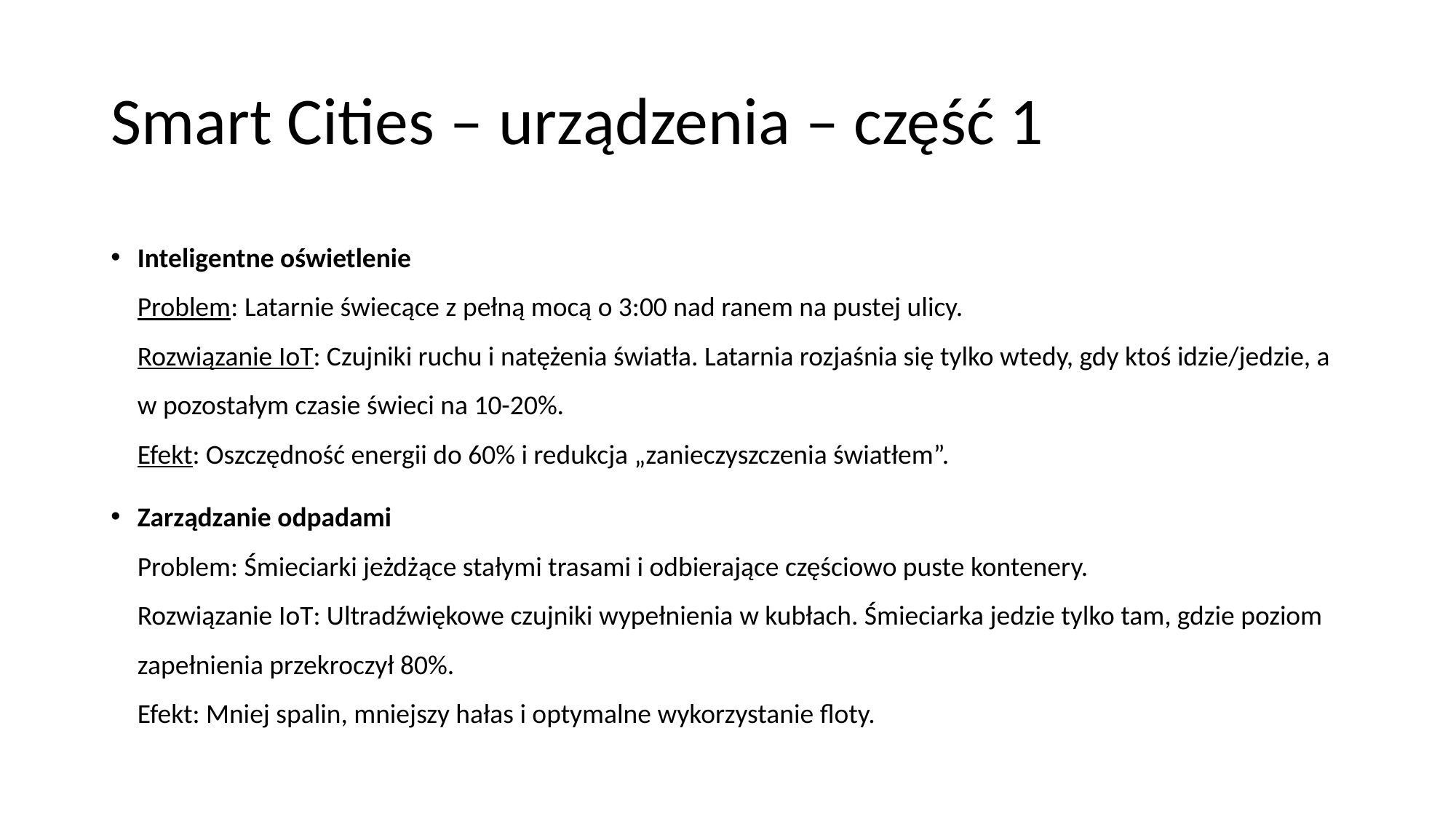

# Smart Cities – urządzenia – część 1
Inteligentne oświetlenie
Problem: Latarnie świecące z pełną mocą o 3:00 nad ranem na pustej ulicy.
Rozwiązanie IoT: Czujniki ruchu i natężenia światła. Latarnia rozjaśnia się tylko wtedy, gdy ktoś idzie/jedzie, a w pozostałym czasie świeci na 10-20%.
Efekt: Oszczędność energii do 60% i redukcja „zanieczyszczenia światłem”.
Zarządzanie odpadami
Problem: Śmieciarki jeżdżące stałymi trasami i odbierające częściowo puste kontenery.
Rozwiązanie IoT: Ultradźwiękowe czujniki wypełnienia w kubłach. Śmieciarka jedzie tylko tam, gdzie poziom zapełnienia przekroczył 80%.
Efekt: Mniej spalin, mniejszy hałas i optymalne wykorzystanie floty.